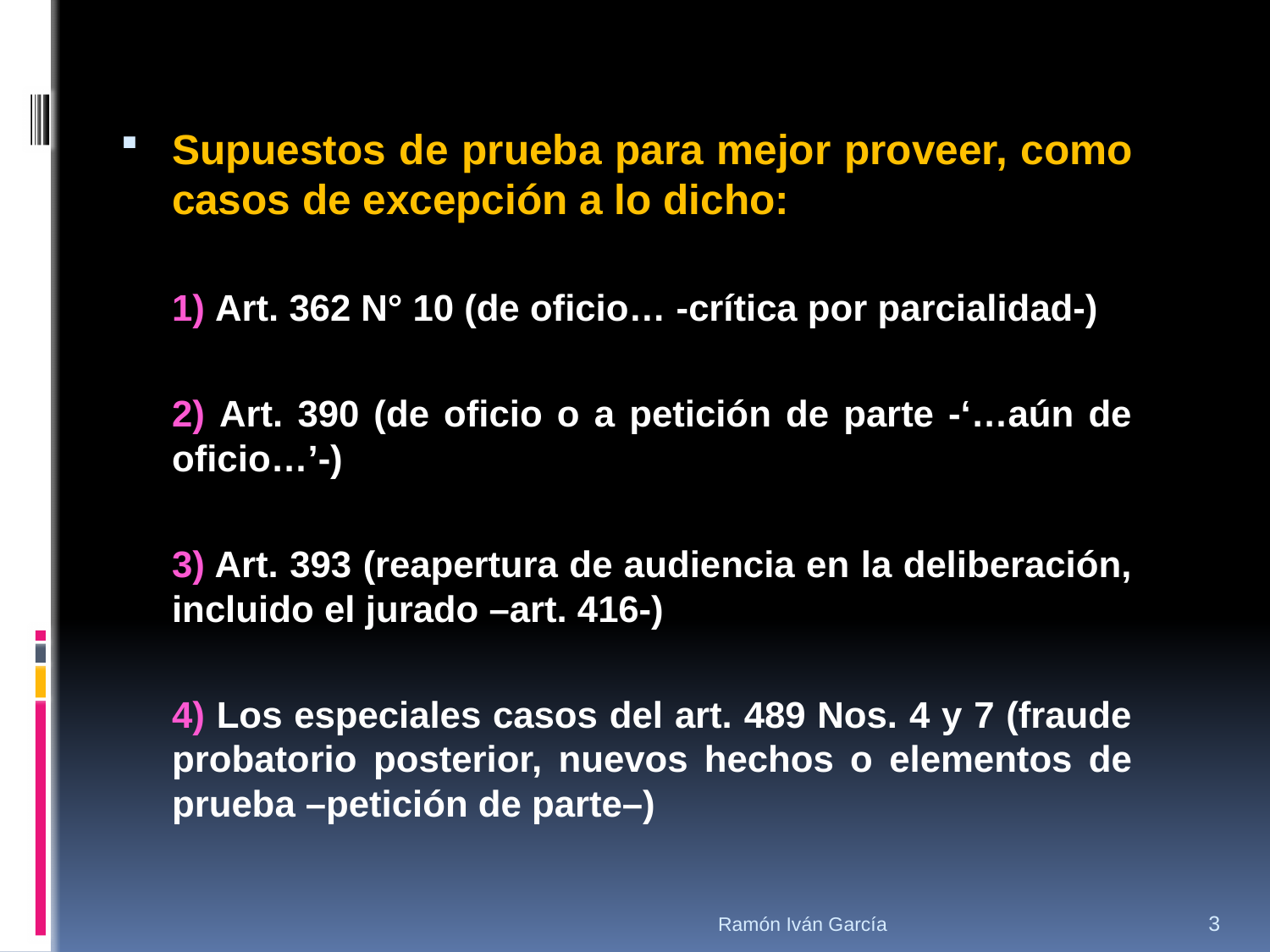

Supuestos de prueba para mejor proveer, como casos de excepción a lo dicho:

	1) Art. 362 N° 10 (de oficio… -crítica por parcialidad-)

	2) Art. 390 (de oficio o a petición de parte -‘…aún de oficio…’-)

	3) Art. 393 (reapertura de audiencia en la deliberación, incluido el jurado –art. 416-)

	4) Los especiales casos del art. 489 Nos. 4 y 7 (fraude probatorio posterior, nuevos hechos o elementos de prueba –petición de parte–)
Ramón Iván García
3